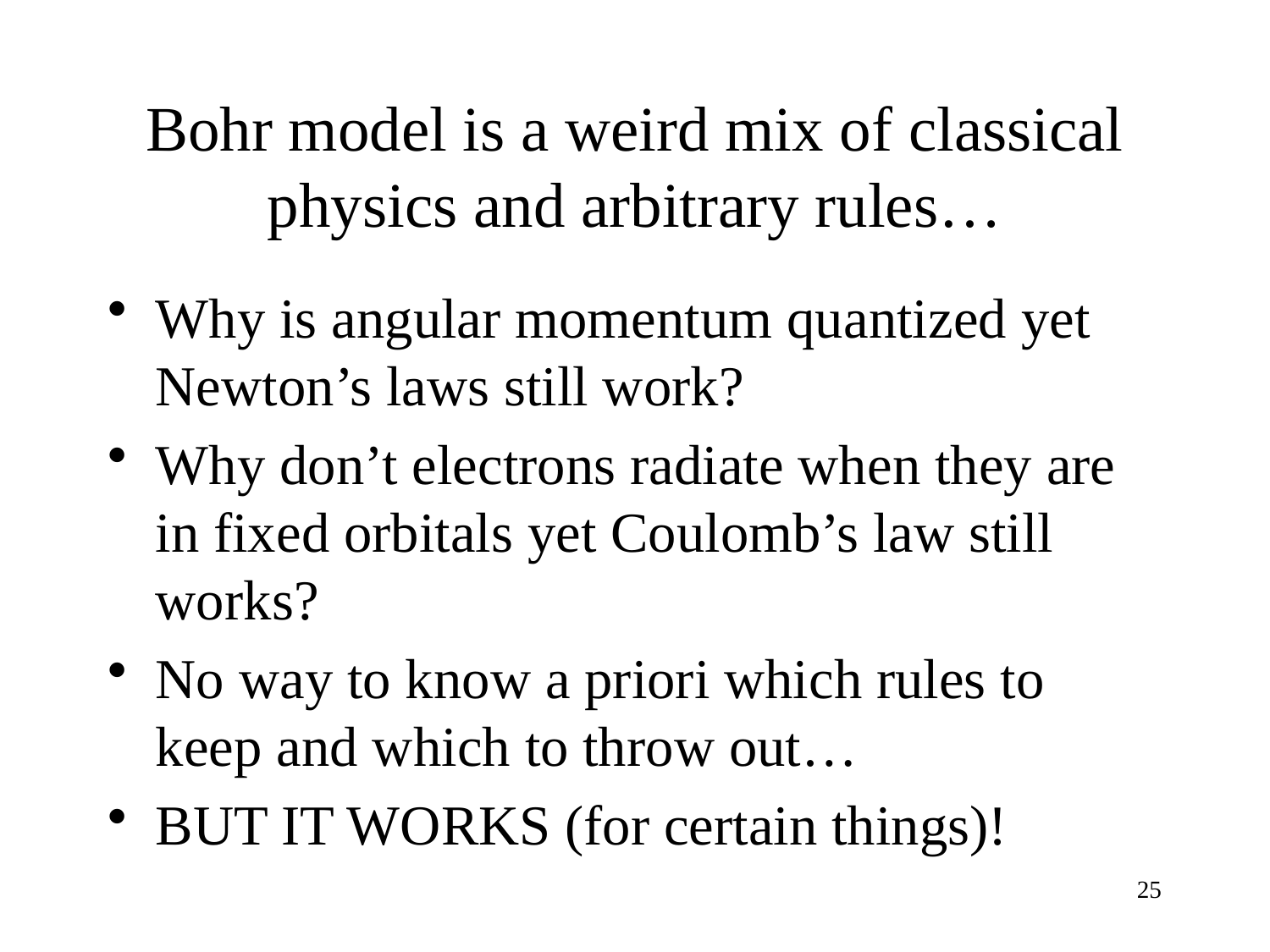

# Bohr model is a weird mix of classical physics and arbitrary rules…
Why is angular momentum quantized yet Newton’s laws still work?
Why don’t electrons radiate when they are in fixed orbitals yet Coulomb’s law still works?
No way to know a priori which rules to keep and which to throw out…
BUT IT WORKS (for certain things)!
25